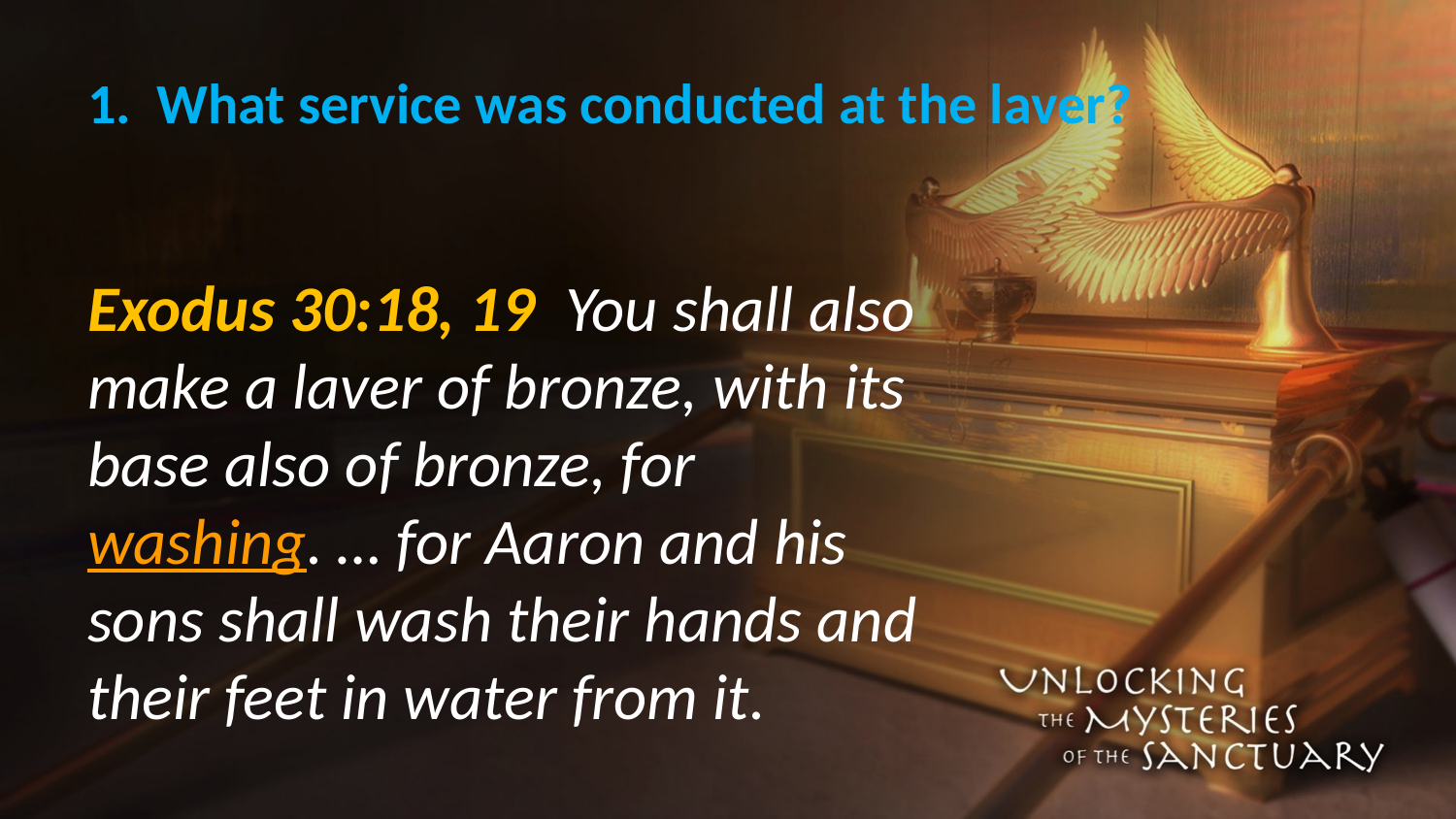

# 1.  What service was conducted at the laver?

Exodus 30:18, 19  You shall also make a laver of bronze, with its base also of bronze, for washing. … for Aaron and his sons shall wash their hands and their feet in water from it.